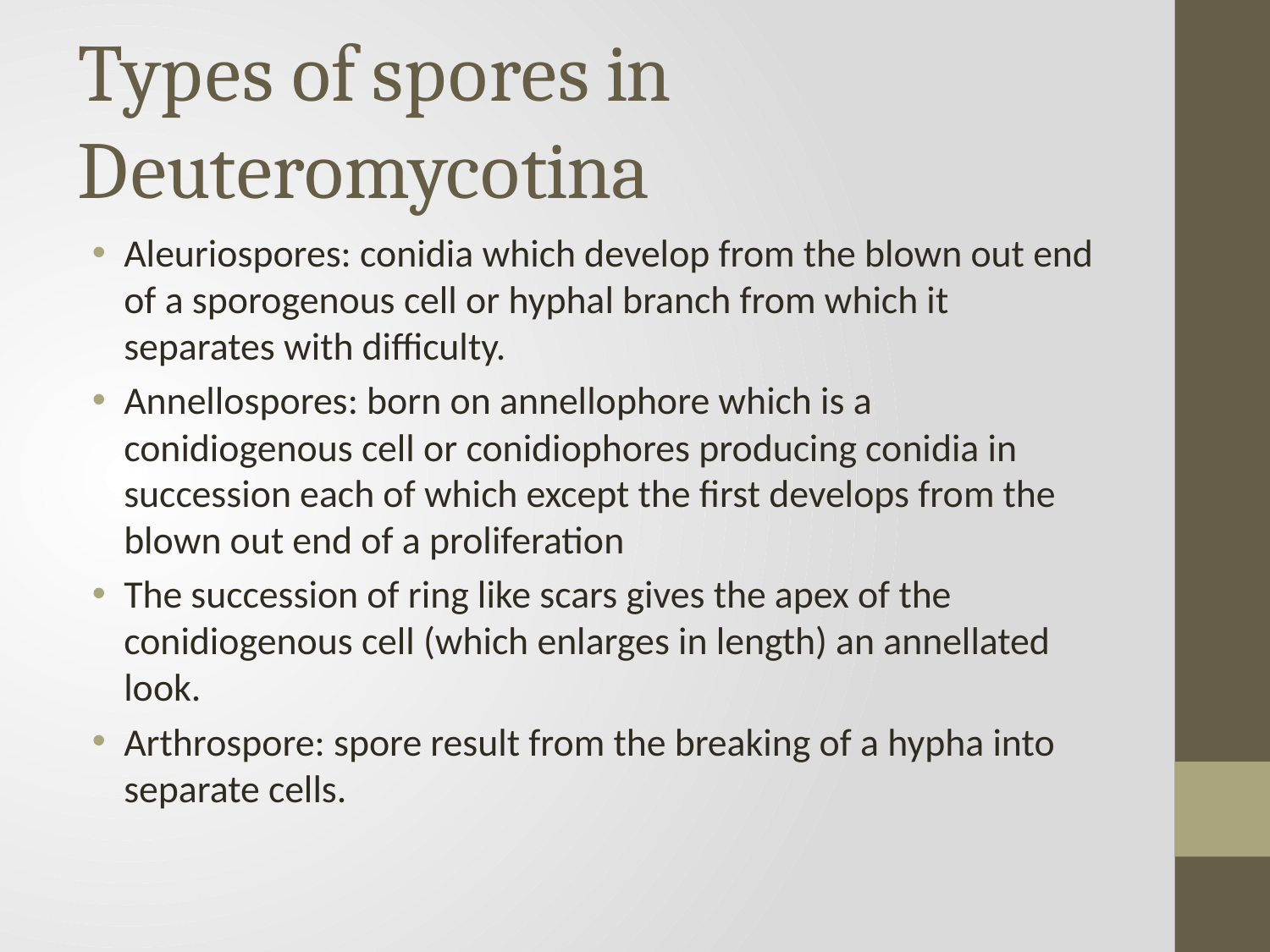

# Types of spores in Deuteromycotina
Aleuriospores: conidia which develop from the blown out end of a sporogenous cell or hyphal branch from which it separates with difficulty.
Annellospores: born on annellophore which is a conidiogenous cell or conidiophores producing conidia in succession each of which except the first develops from the blown out end of a proliferation
The succession of ring like scars gives the apex of the conidiogenous cell (which enlarges in length) an annellated  look.
Arthrospore: spore result from the breaking of a hypha into separate cells.